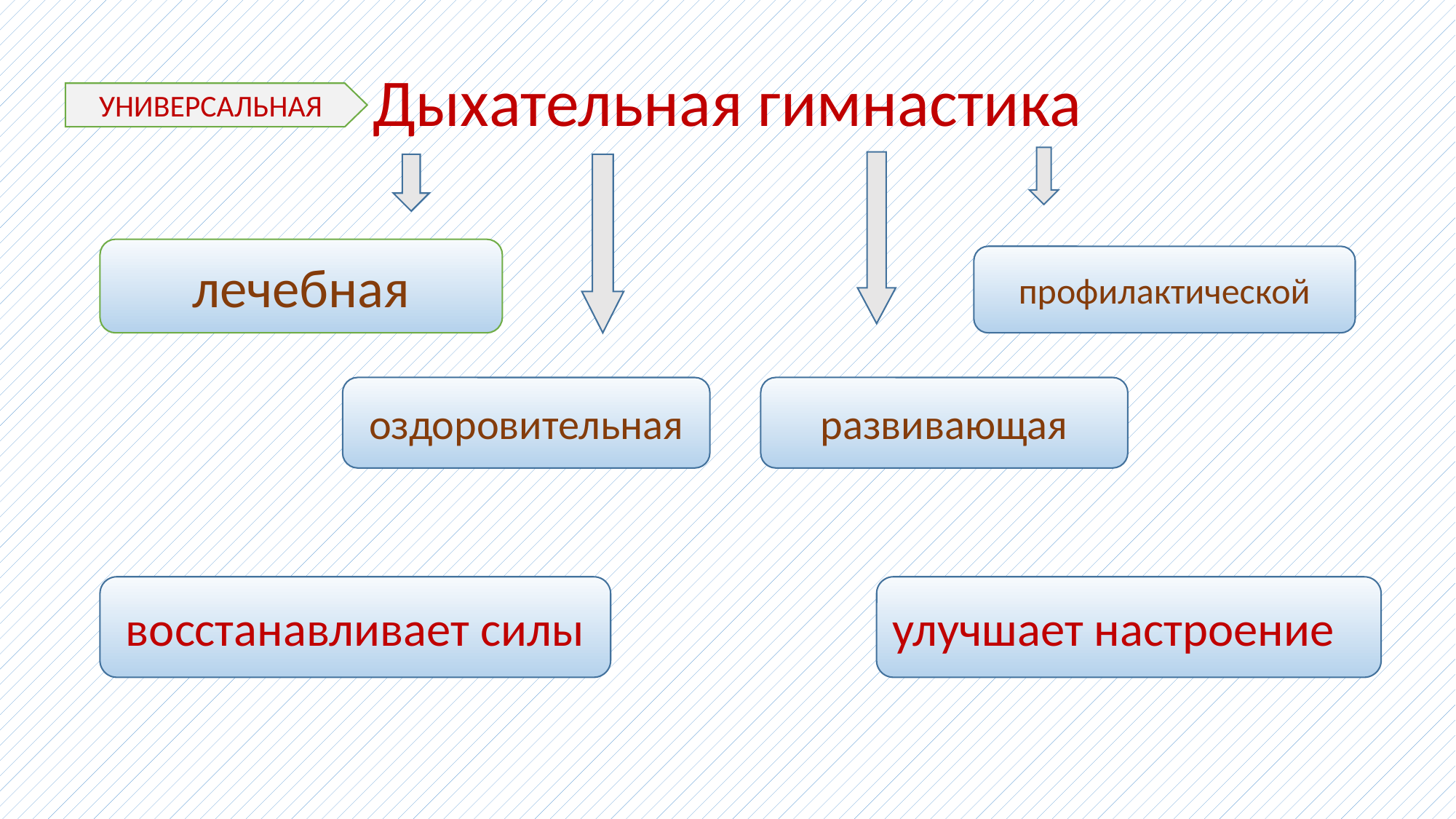

# Дыхательная гимнастика
УНИВЕРСАЛЬНАЯ

лечебная
профилактической
оздоровительная
развивающая
восстанавливает силы
улучшает настроение